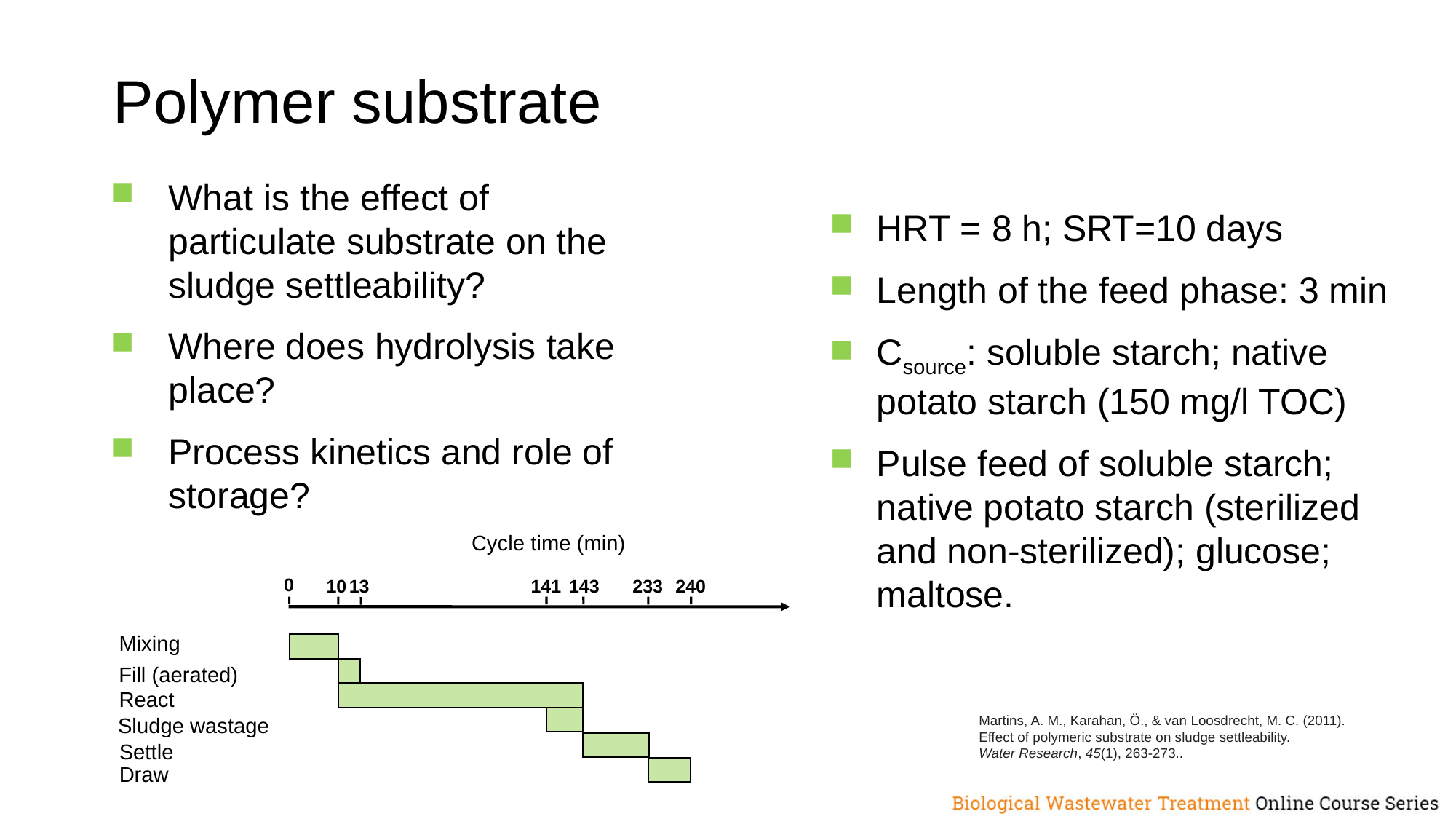

Polymer substrate
What is the effect of particulate substrate on the sludge settleability?
Where does hydrolysis take place?
Process kinetics and role of storage?

HRT = 8 h; SRT=10 days
Length of the feed phase: 3 min
Csource: soluble starch; native potato starch (150 mg/l TOC)
Pulse feed of soluble starch; native potato starch (sterilized and non-sterilized); glucose; maltose.

Cycle time (min)
0
141
143
240
10
233
13

Mixing

Fill (aerated)

React

Sludge wastage

Settle

Draw

Martins, A. M., Karahan, Ö., & van Loosdrecht, M. C. (2011). Effect of polymeric substrate on sludge settleability.
Water Research, 45(1), 263-273..